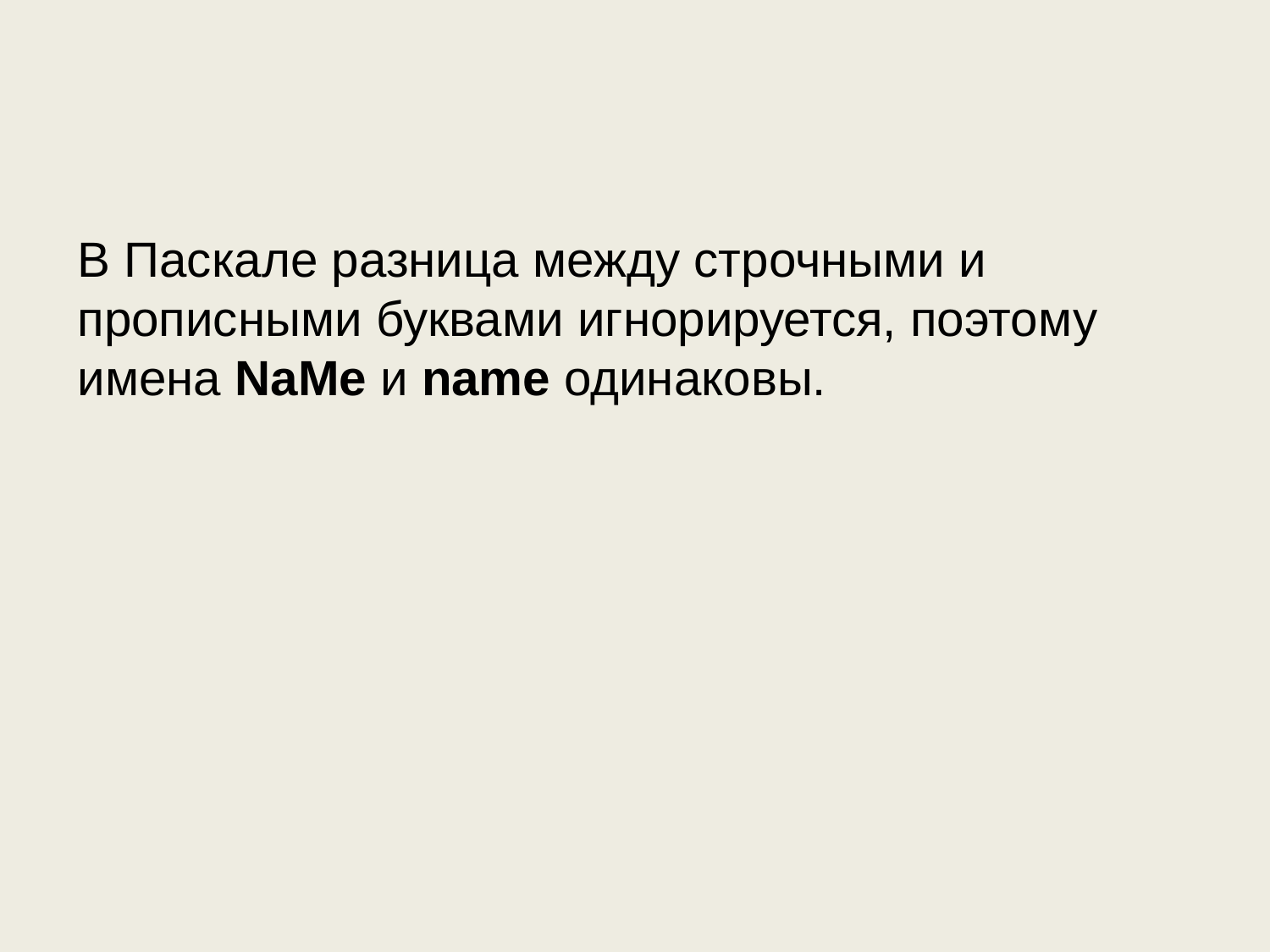

# В Паскале разница между строчными и прописными буквами игнорируется, поэтому имена NaMe и name одинаковы.